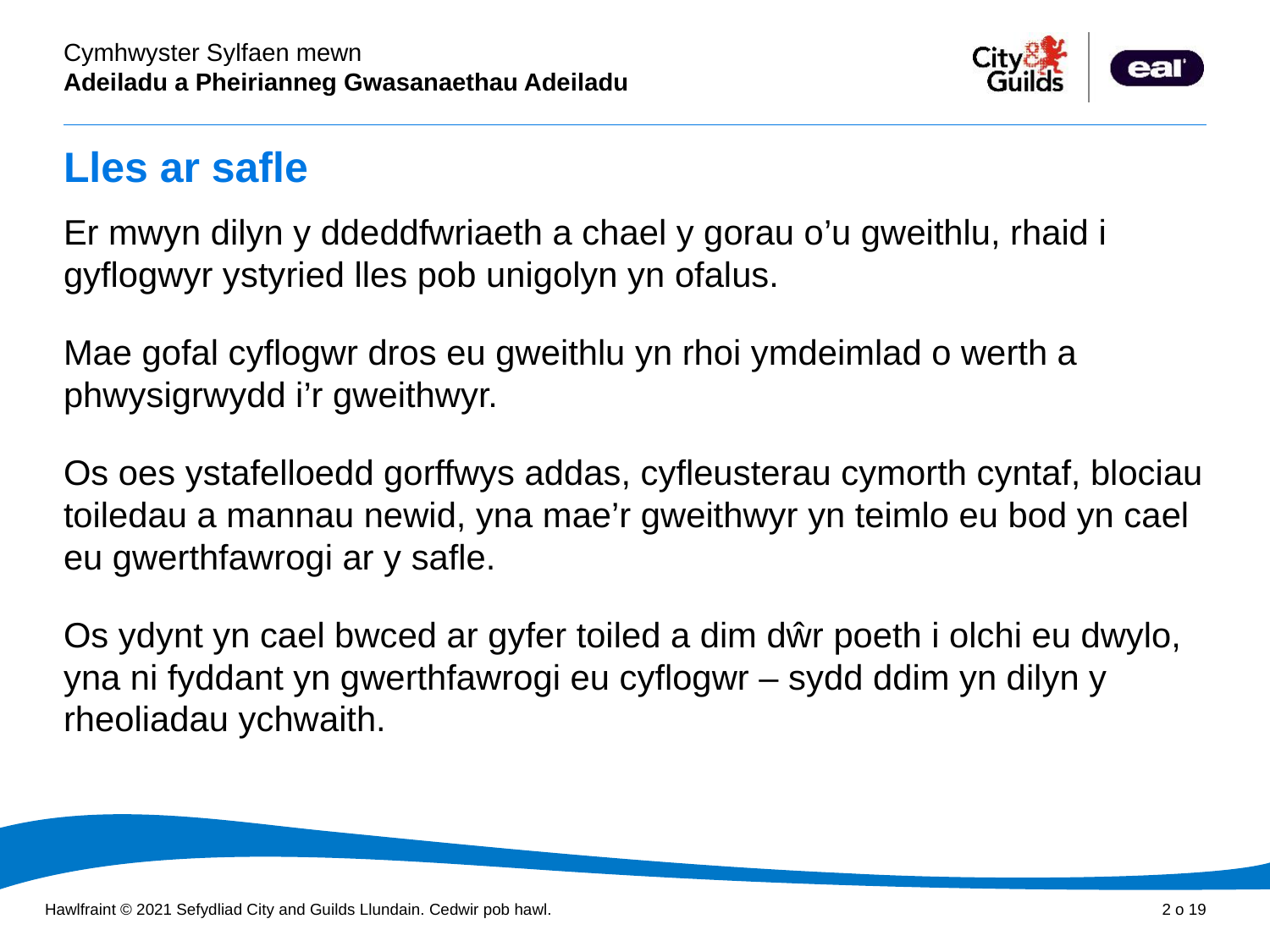

# Lles ar safle
Er mwyn dilyn y ddeddfwriaeth a chael y gorau o’u gweithlu, rhaid i gyflogwyr ystyried lles pob unigolyn yn ofalus.
Mae gofal cyflogwr dros eu gweithlu yn rhoi ymdeimlad o werth a phwysigrwydd i’r gweithwyr.
Os oes ystafelloedd gorffwys addas, cyfleusterau cymorth cyntaf, blociau toiledau a mannau newid, yna mae’r gweithwyr yn teimlo eu bod yn cael eu gwerthfawrogi ar y safle.
Os ydynt yn cael bwced ar gyfer toiled a dim dŵr poeth i olchi eu dwylo, yna ni fyddant yn gwerthfawrogi eu cyflogwr – sydd ddim yn dilyn y rheoliadau ychwaith.